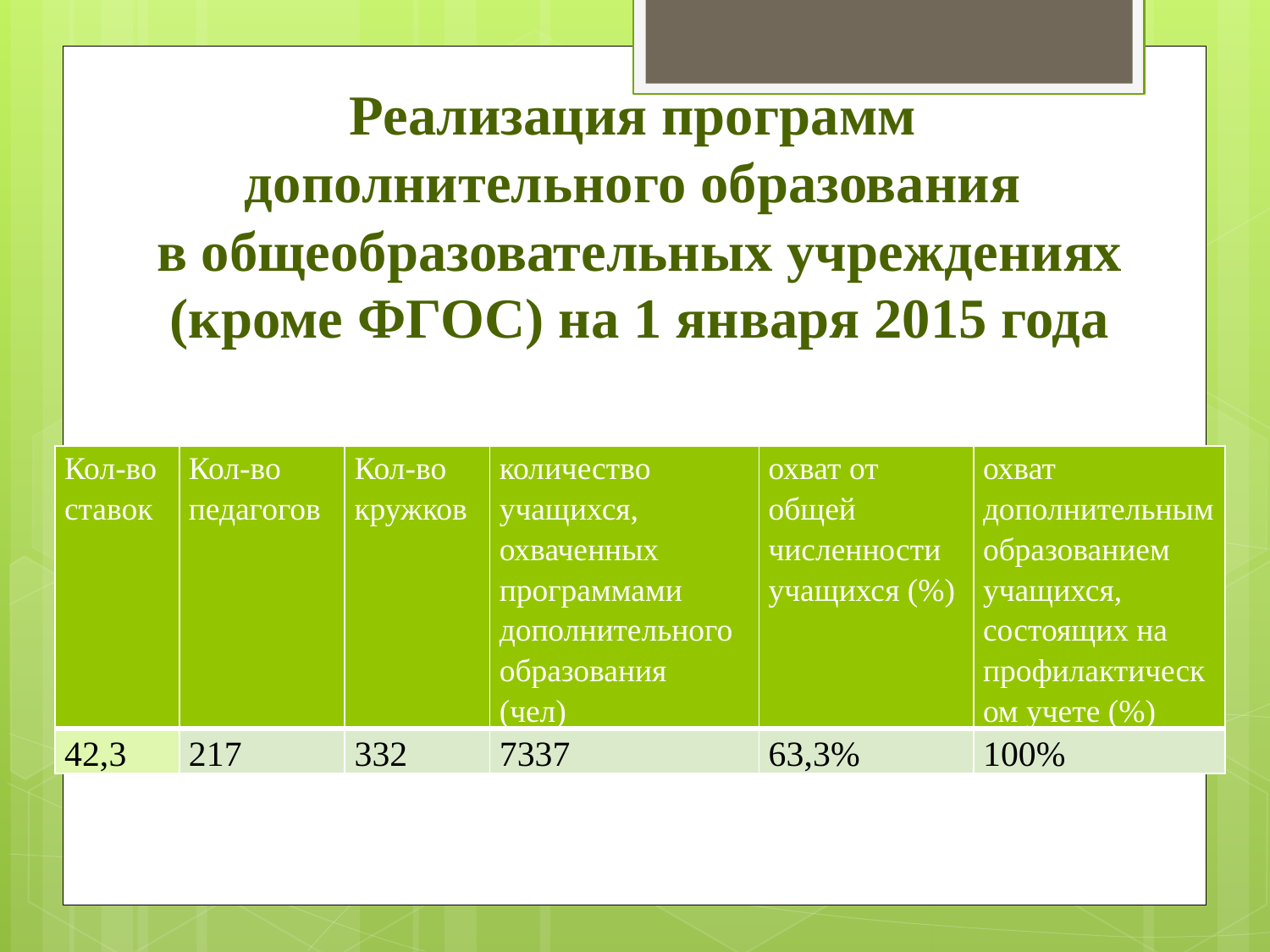

# Реализация программ дополнительного образования в общеобразовательных учреждениях (кроме ФГОС) на 1 января 2015 года
| Кол-во ставок | Кол-во педагогов | Кол-во кружков | количество учащихся, охваченных программами дополнительного образования (чел) | охват от общей численности учащихся (%) | охват дополнительным образованием учащихся, состоящих на профилактическом учете (%) |
| --- | --- | --- | --- | --- | --- |
| 42,3 | 217 | 332 | 7337 | 63,3% | 100% |